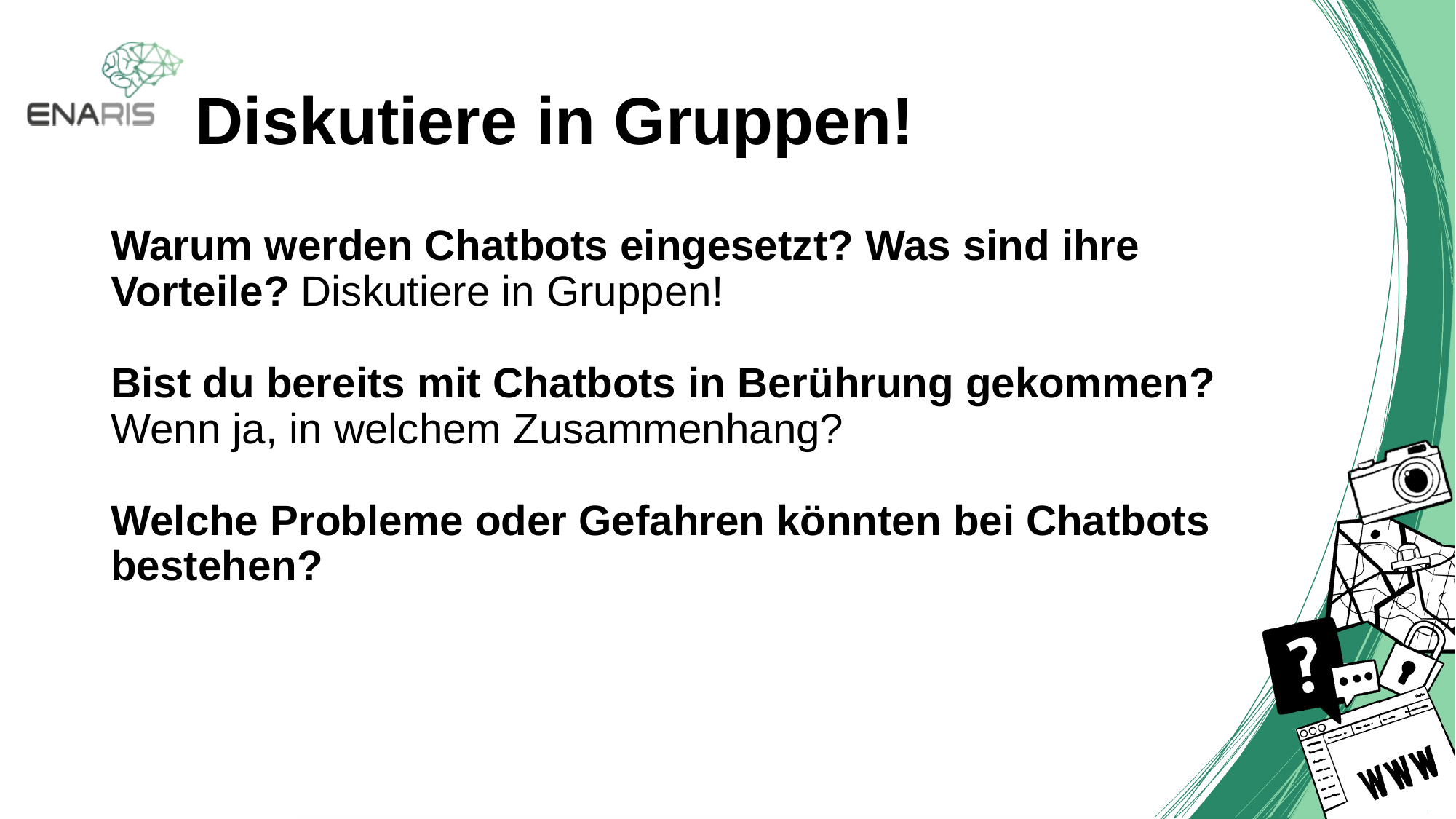

# Diskutiere in Gruppen!
Warum werden Chatbots eingesetzt? Was sind ihre Vorteile? Diskutiere in Gruppen!
Bist du bereits mit Chatbots in Berührung gekommen? Wenn ja, in welchem Zusammenhang?
Welche Probleme oder Gefahren könnten bei Chatbots bestehen?